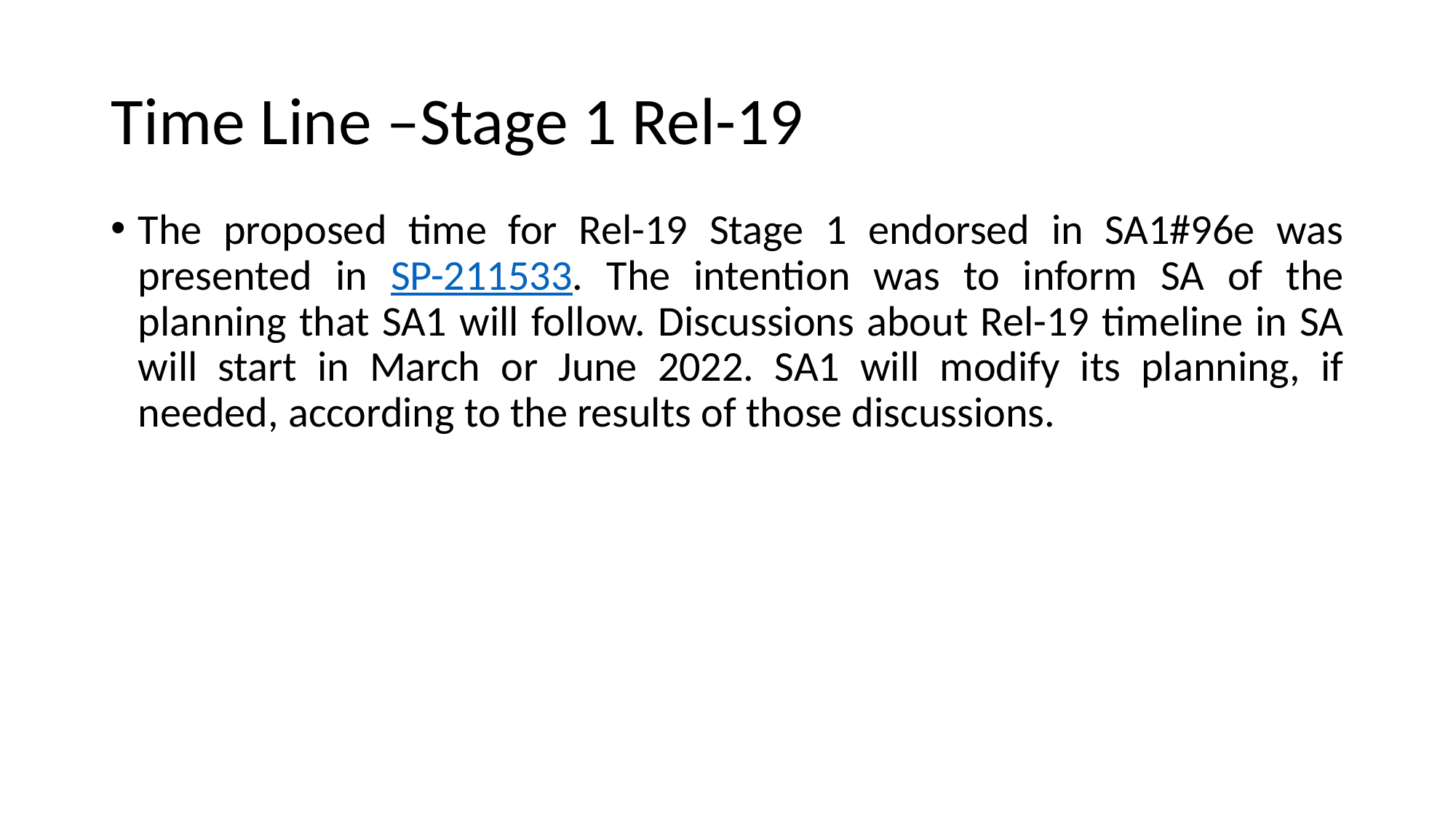

# Time Line –Stage 1 Rel-19
The proposed time for Rel-19 Stage 1 endorsed in SA1#96e was presented in SP-211533. The intention was to inform SA of the planning that SA1 will follow. Discussions about Rel-19 timeline in SA will start in March or June 2022. SA1 will modify its planning, if needed, according to the results of those discussions.